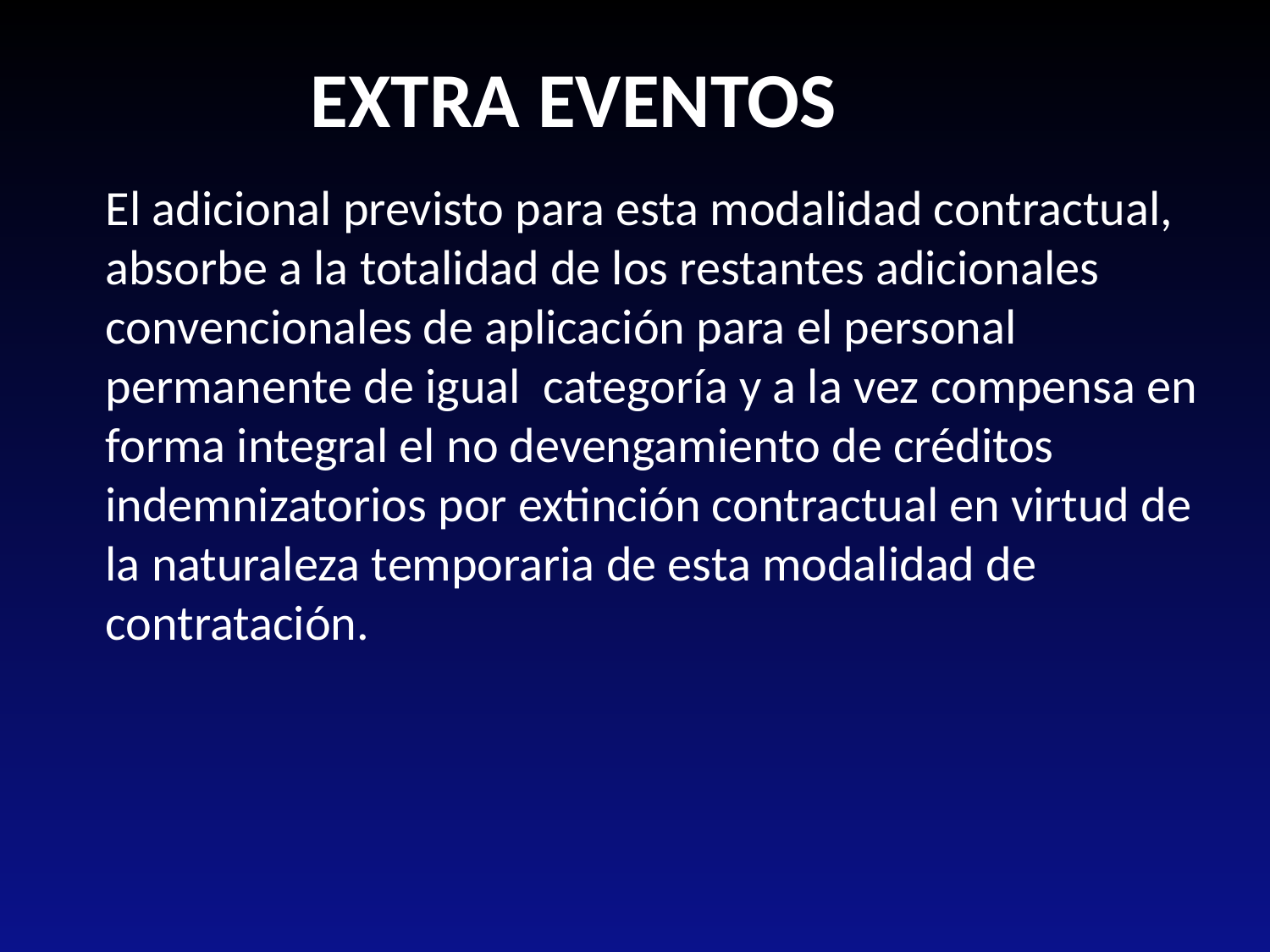

EXTRA EVENTOS
El adicional previsto para esta modalidad contractual, absorbe a la totalidad de los restantes adicionales convencionales de aplicación para el personal permanente de igual  categoría y a la vez compensa en forma integral el no devengamiento de créditos indemnizatorios por extinción contractual en virtud de la naturaleza temporaria de esta modalidad de contratación.